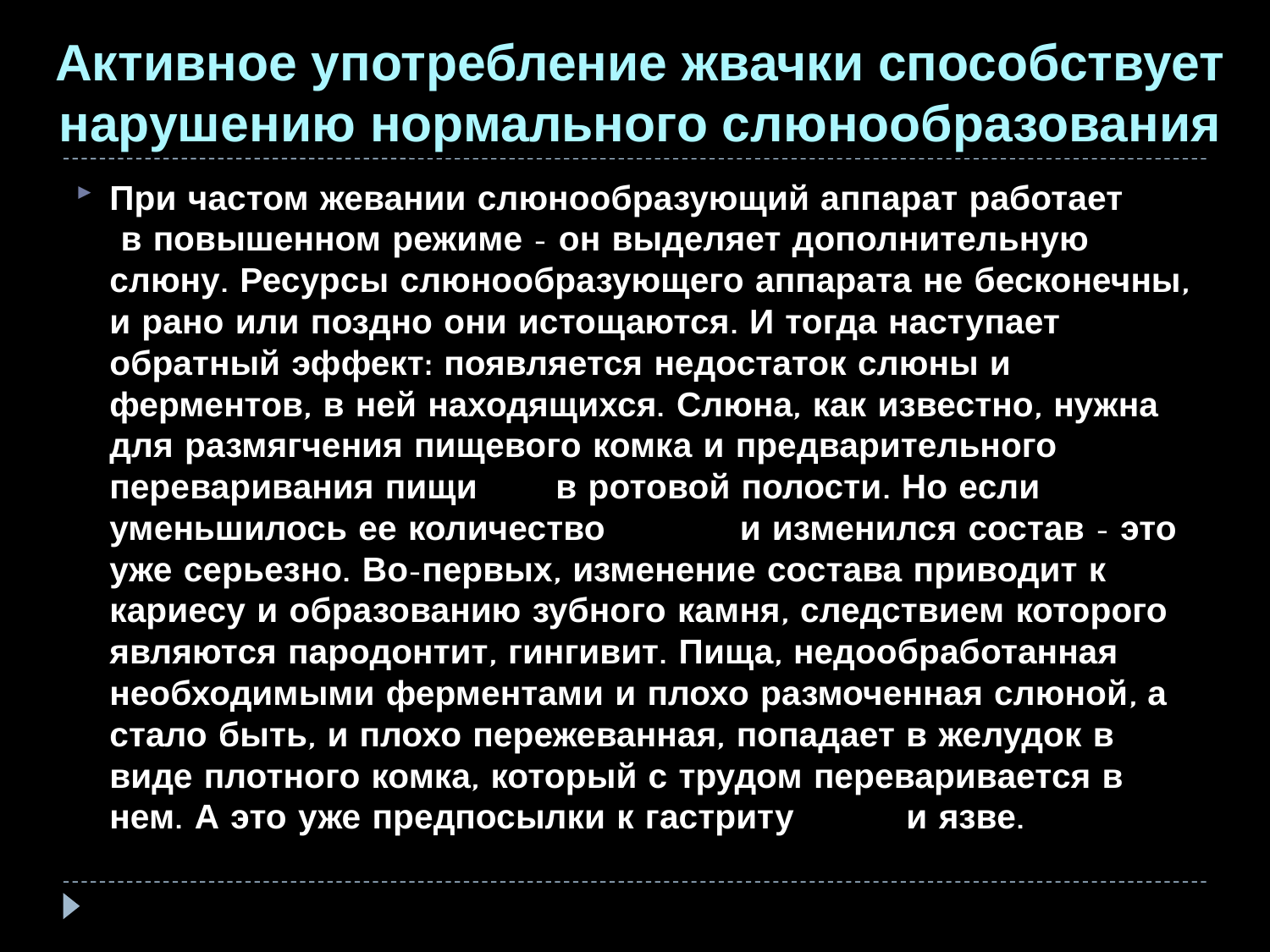

# Активное употребление жвачки способствует нарушению нормального слюнообразования
При частом жевании слюнообразующий аппарат работает        в повышенном режиме - он выделяет дополнительную слюну. Ресурсы слюнообразующего аппарата не бесконечны, и рано или поздно они истощаются. И тогда наступает обратный эффект: появляется недостаток слюны и ферментов, в ней находящихся. Слюна, как известно, нужна для размягчения пищевого комка и предварительного переваривания пищи       в ротовой полости. Но если уменьшилось ее количество            и изменился состав - это уже серьезно. Во-первых, изменение состава приводит к кариесу и образованию зубного камня, следствием которого являются пародонтит, гингивит. Пища, недообработанная необходимыми ферментами и плохо размоченная слюной, а стало быть, и плохо пережеванная, попадает в желудок в виде плотного комка, который с трудом переваривается в нем. А это уже предпосылки к гастриту          и язве.